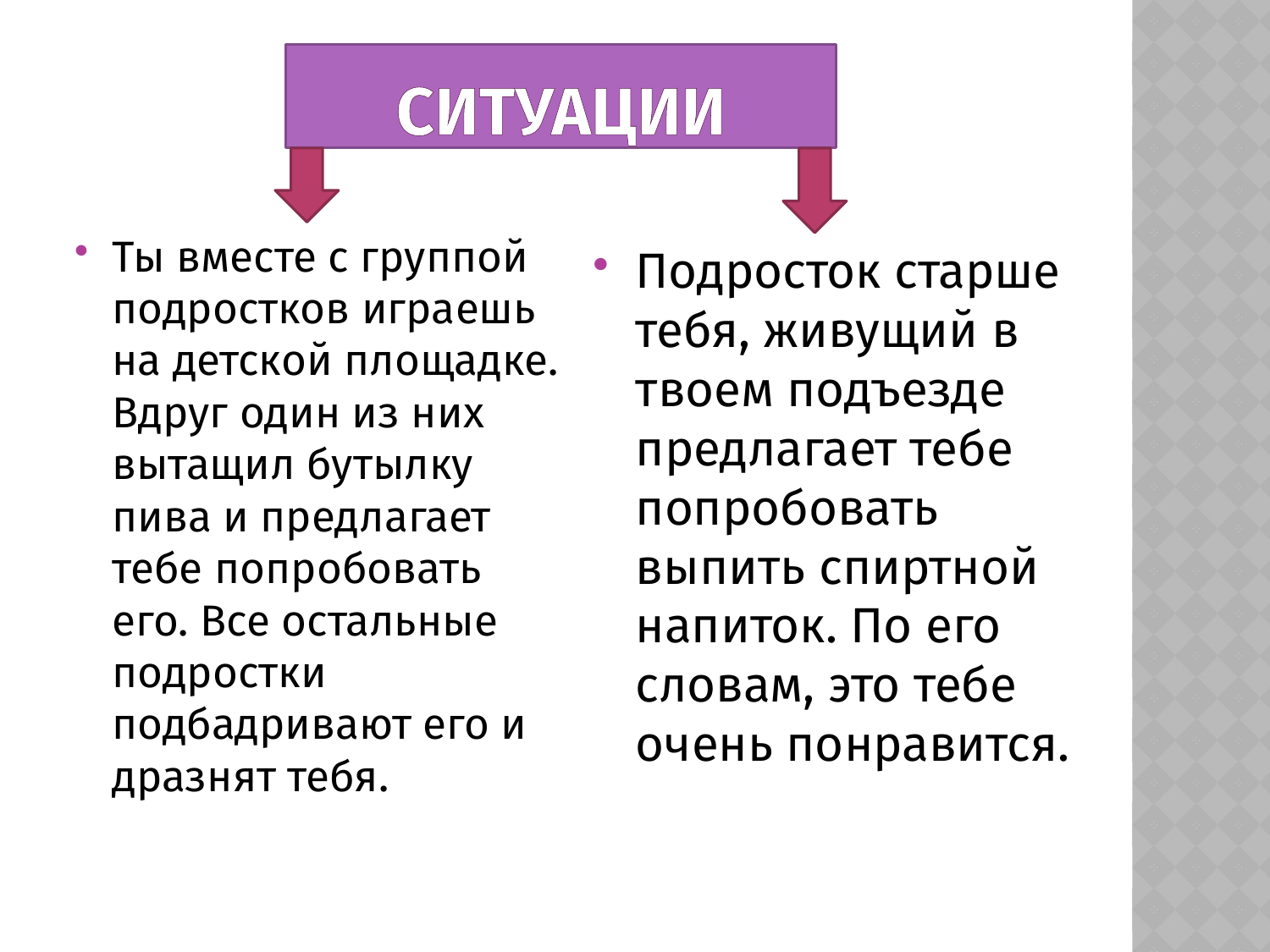

# Ситуации

Ты вместе с группой подростков играешь на детской площадке. Вдруг один из них вытащил бутылку пива и предлагает тебе попробовать его. Все остальные подростки подбадривают его и дразнят тебя.

Подросток старше тебя, живущий в твоем подъезде предлагает тебе попробовать выпить спиртной напиток. По его словам, это тебе очень понравится.